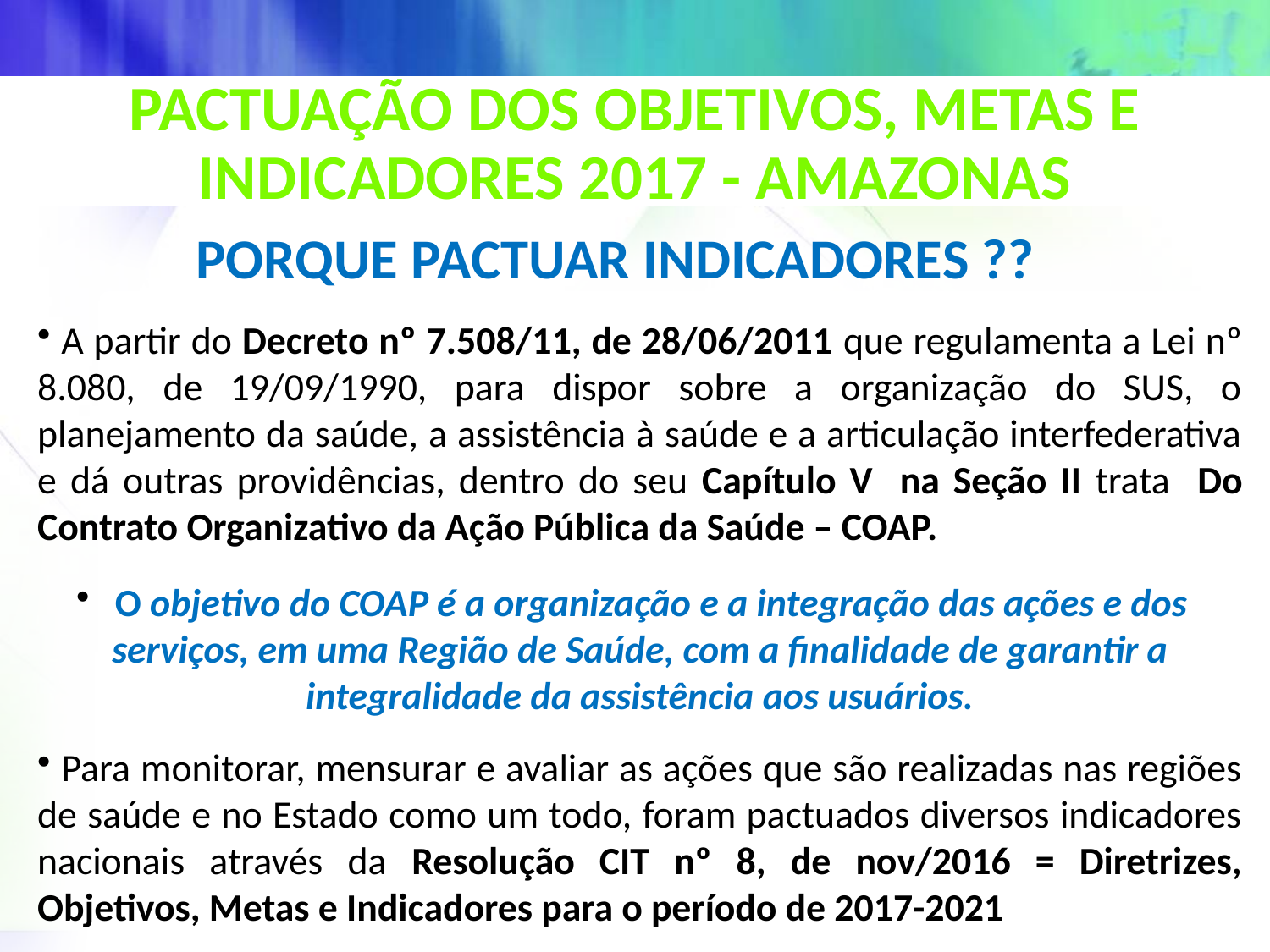

# Pactuação dos Objetivos, Metas e Indicadores 2017 - amazonas
PORQUE PACTUAR INDICADORES ??
 A partir do Decreto nº 7.508/11, de 28/06/2011 que regulamenta a Lei nº 8.080, de 19/09/1990, para dispor sobre a organização do SUS, o planejamento da saúde, a assistência à saúde e a articulação interfederativa e dá outras providências, dentro do seu Capítulo V  na Seção II trata  Do Contrato Organizativo da Ação Pública da Saúde – COAP.

 O objetivo do COAP é a organização e a integração das ações e dos serviços, em uma Região de Saúde, com a finalidade de garantir a integralidade da assistência aos usuários.

 Para monitorar, mensurar e avaliar as ações que são realizadas nas regiões de saúde e no Estado como um todo, foram pactuados diversos indicadores nacionais através da Resolução CIT nº 8, de nov/2016 = Diretrizes, Objetivos, Metas e Indicadores para o período de 2017-2021